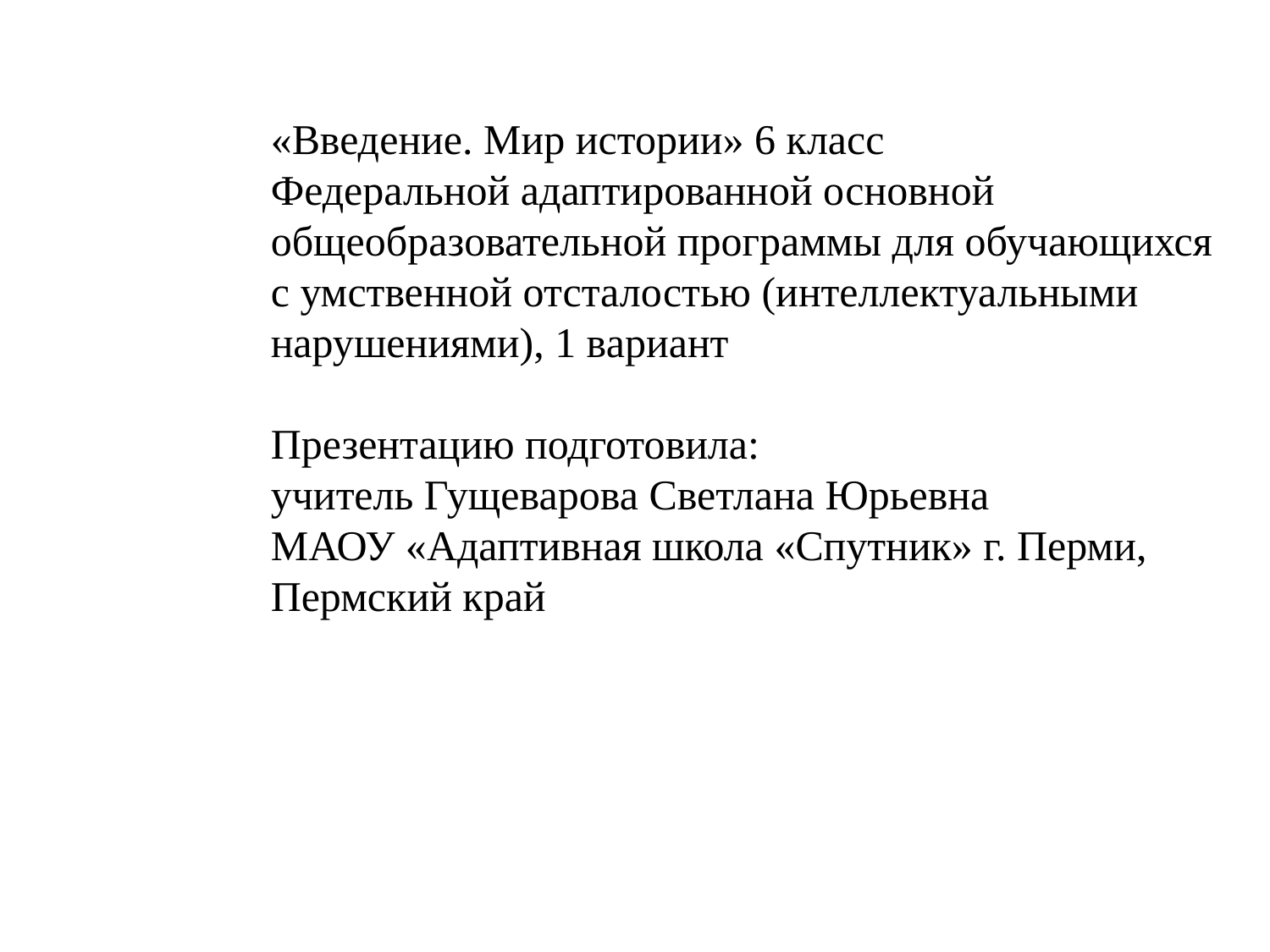

«Введение. Мир истории» 6 класс
Федеральной адаптированной основной общеобразовательной программы для обучающихся
с умственной отсталостью (интеллектуальными нарушениями), 1 вариант

Презентацию подготовила:
учитель Гущеварова Светлана Юрьевна
МАОУ «Адаптивная школа «Спутник» г. Перми,
Пермский край